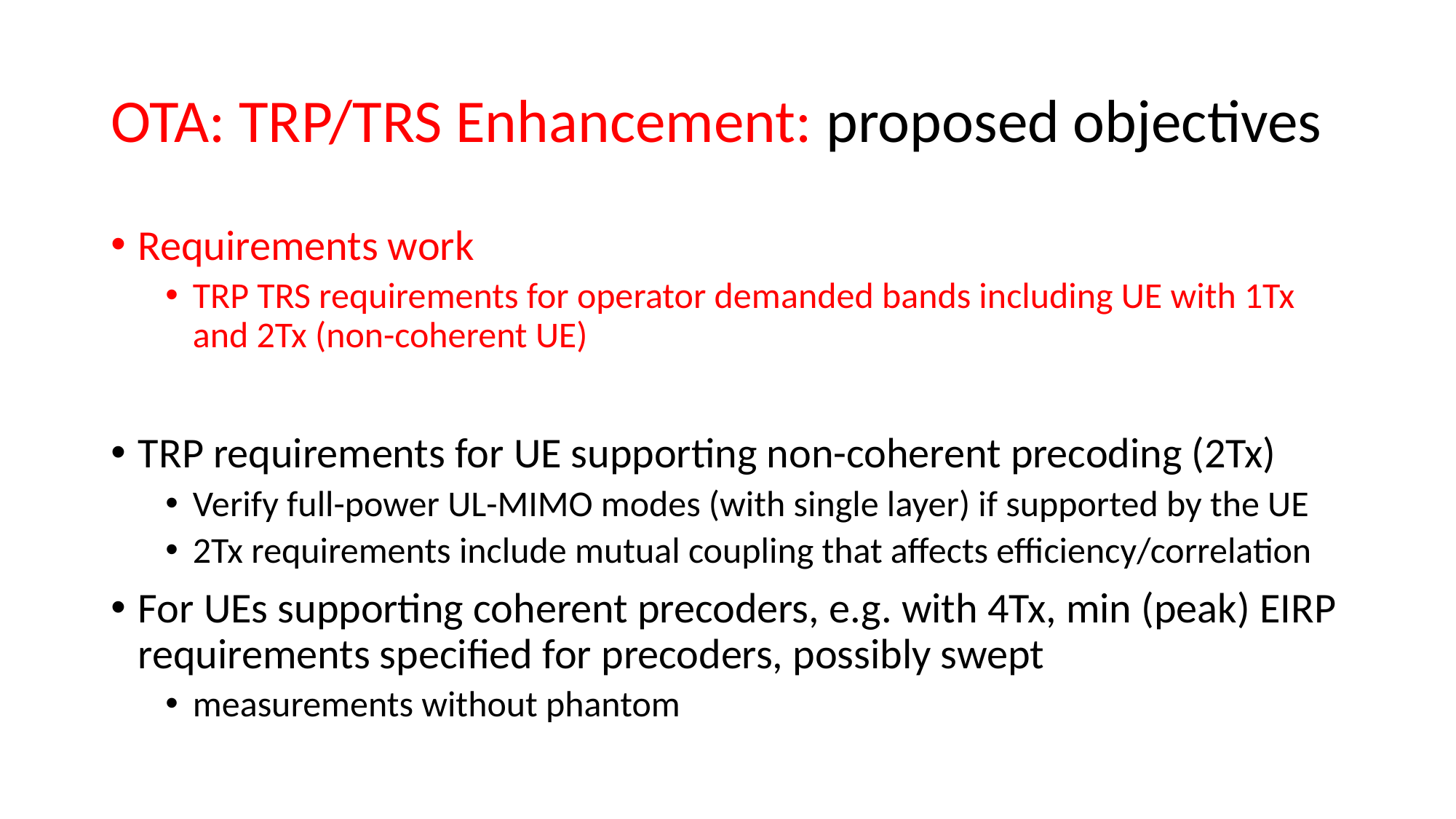

# OTA: TRP/TRS Enhancement: proposed objectives
Requirements work
TRP TRS requirements for operator demanded bands including UE with 1Tx and 2Tx (non-coherent UE)

TRP requirements for UE supporting non-coherent precoding (2Tx)
Verify full-power UL-MIMO modes (with single layer) if supported by the UE
2Tx requirements include mutual coupling that affects efficiency/correlation
For UEs supporting coherent precoders, e.g. with 4Tx, min (peak) EIRP requirements specified for precoders, possibly swept
measurements without phantom